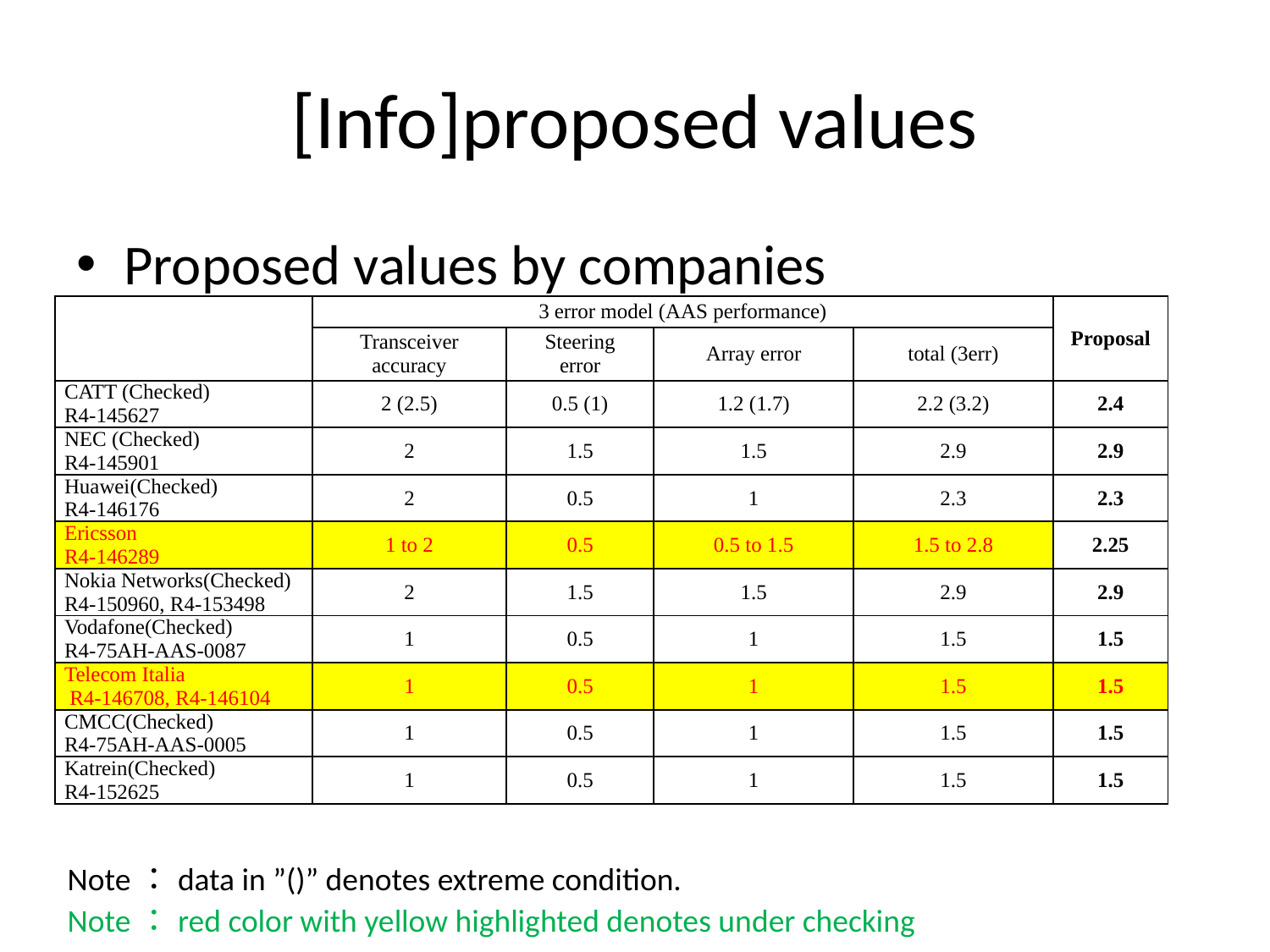

# [Info]proposed values
Proposed values by companies
|  | 3 error model (AAS performance) |  |  |  | Proposal |
| --- | --- | --- | --- | --- | --- |
|  | Transceiver accuracy | Steering error | Array error | total (3err) |  |
| CATT (Checked) R4-145627 | 2 (2.5) | 0.5 (1) | 1.2 (1.7) | 2.2 (3.2) | 2.4 |
| NEC (Checked) R4-145901 | 2 | 1.5 | 1.5 | 2.9 | 2.9 |
| Huawei(Checked) R4-146176 | 2 | 0.5 | 1 | 2.3 | 2.3 |
| Ericsson R4-146289 | 1 to 2 | 0.5 | 0.5 to 1.5 | 1.5 to 2.8 | 2.25 |
| Nokia Networks(Checked) R4-150960, R4-153498 | 2 | 1.5 | 1.5 | 2.9 | 2.9 |
| Vodafone(Checked) R4-75AH-AAS-0087 | 1 | 0.5 | 1 | 1.5 | 1.5 |
| Telecom Italia R4-146708, R4-146104 | 1 | 0.5 | 1 | 1.5 | 1.5 |
| CMCC(Checked) R4-75AH-AAS-0005 | 1 | 0.5 | 1 | 1.5 | 1.5 |
| Katrein(Checked) R4-152625 | 1 | 0.5 | 1 | 1.5 | 1.5 |
Note：data in ”()” denotes extreme condition.
Note：red color with yellow highlighted denotes under checking